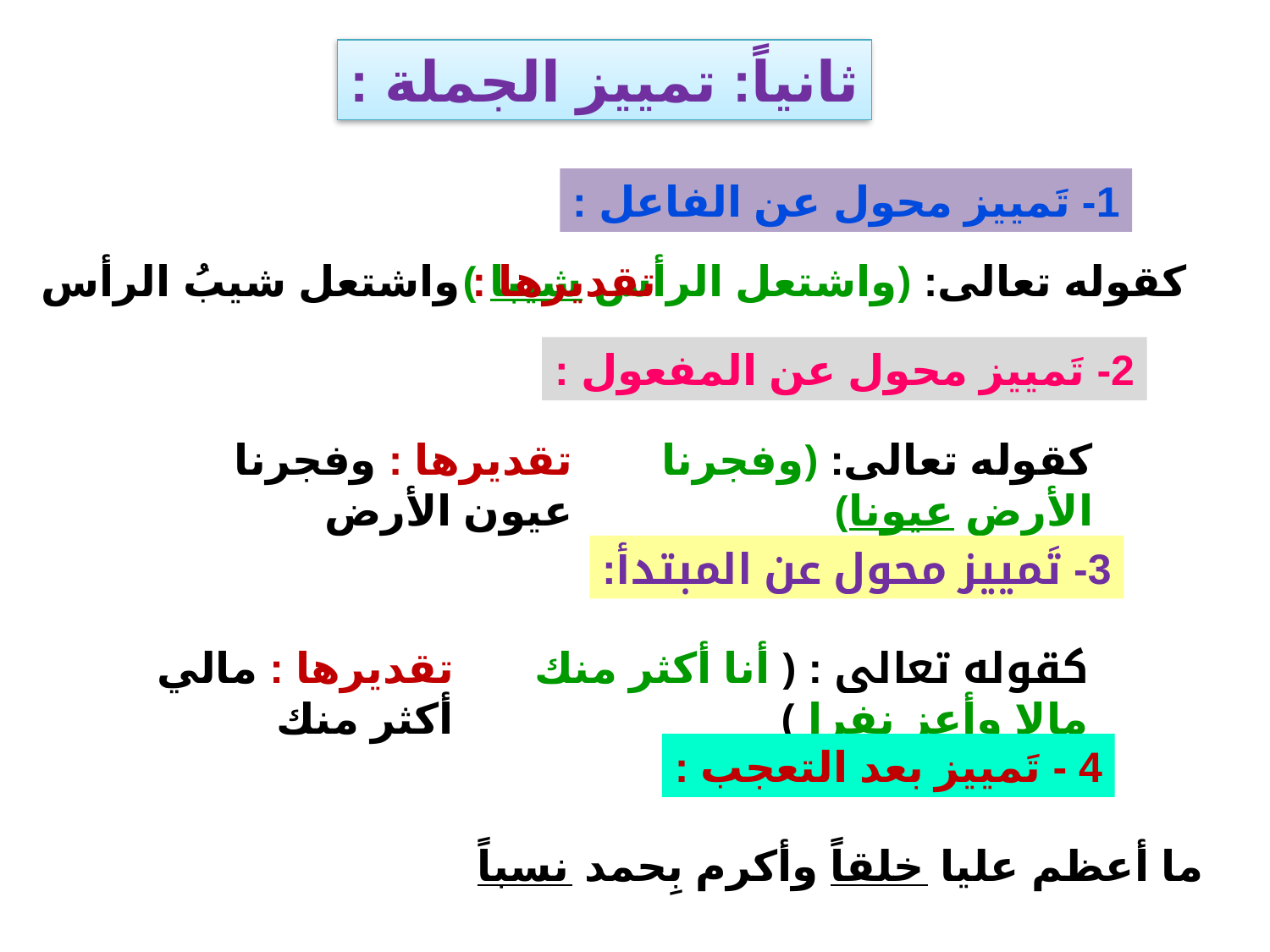

ثانياً: تمييز الجملة :
1- تَمييز محول عن الفاعل :
تقديرها : واشتعل شيبُ الرأس
كقوله تعالى: ﴿واشتعل الرأس شيبا ﴾
2- تَمييز محول عن المفعول :
تقديرها : وفجرنا عيون الأرض
كقوله تعالى: ﴿وفجرنا الأرض عيونا﴾
3- تَمييز محول عن المبتدأ:
تقديرها : مالي أكثر منك
كقوله تعالى : ﴿ أنا أكثر منك مالا وأعز نفرا ﴾
4 - تَمييز بعد التعجب :
ما أعظم عليا خلقاً وأكرم بِحمد نسباً